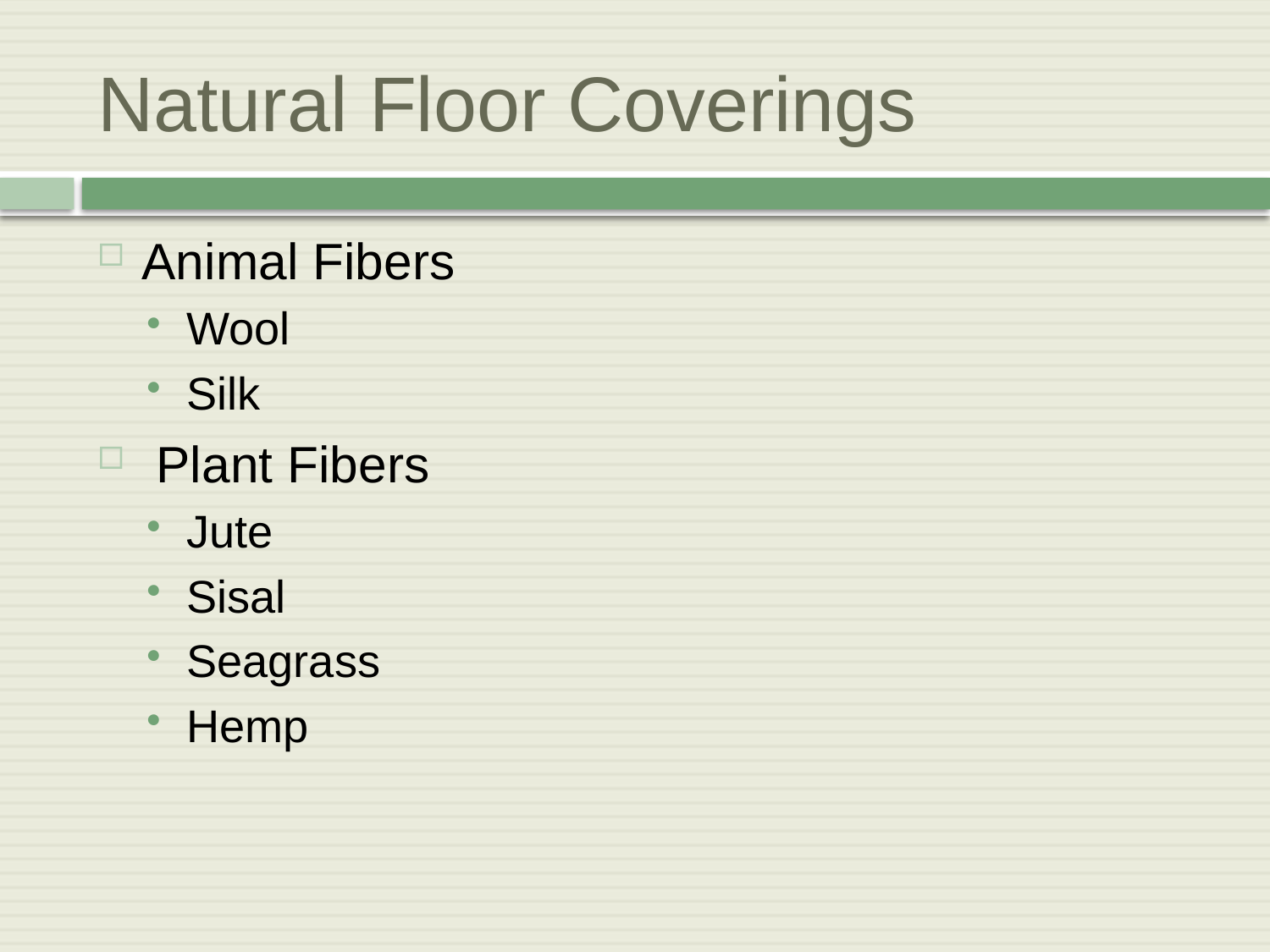

# Natural Floor Coverings
Animal Fibers
Wool
Silk
 Plant Fibers
Jute
Sisal
Seagrass
Hemp